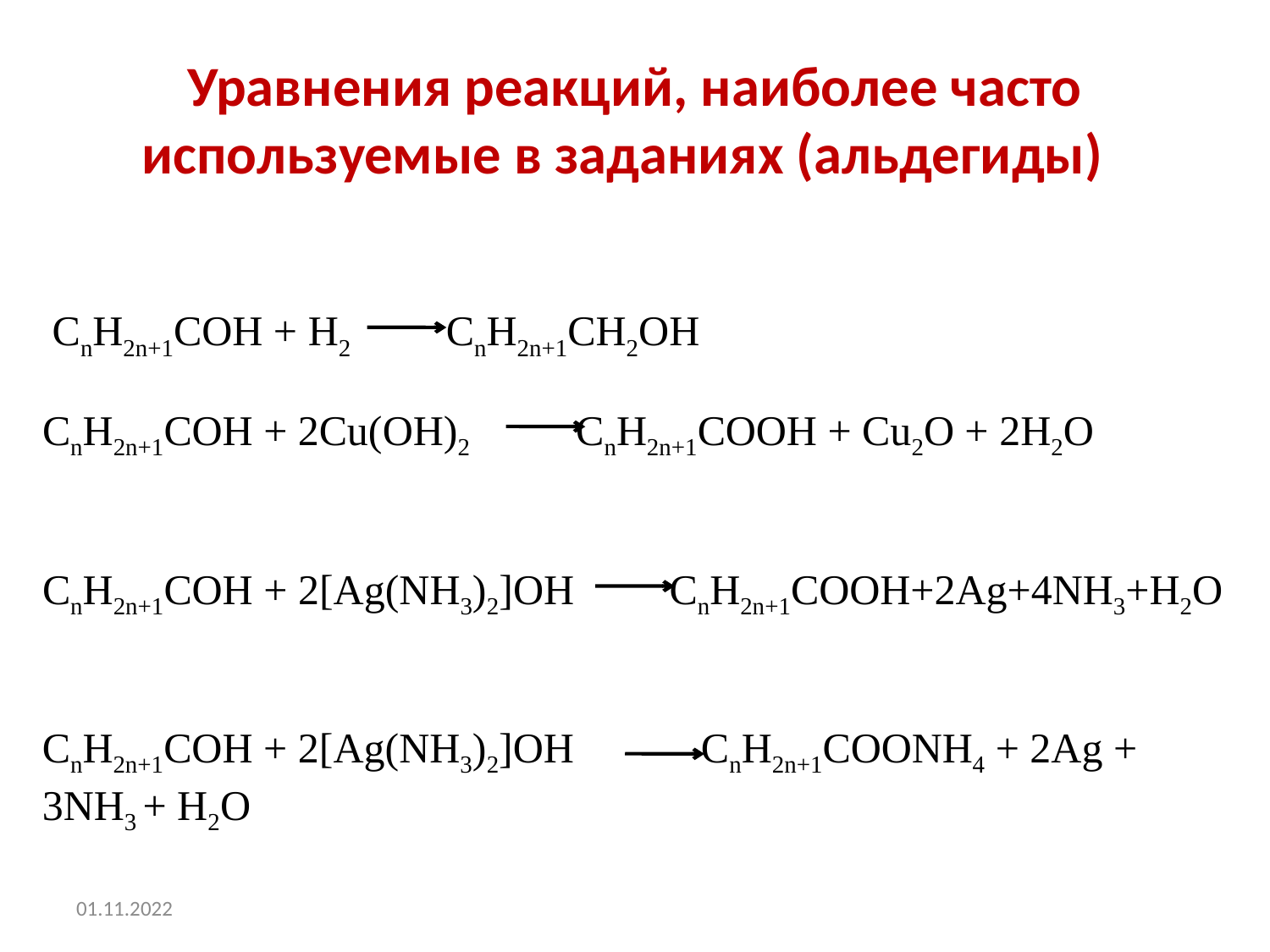

# Уравнения реакций, наиболее часто используемые в заданиях (альдегиды)

CnH2n+1COH + H2         CnH2n+1CH2OH
CnH2n+1COH + 2Cu(OH)2          CnH2n+1COOH + Cu2O + 2H2O

CnH2n+1COH + 2[Ag(NH3)2]OH         CnH2n+1COOH+2Ag+4NH3+H2O

CnH2n+1COH + 2[Ag(NH3)2]OH            CnH2n+1COONH4 + 2Ag + 3NH3 + H2O
01.11.2022